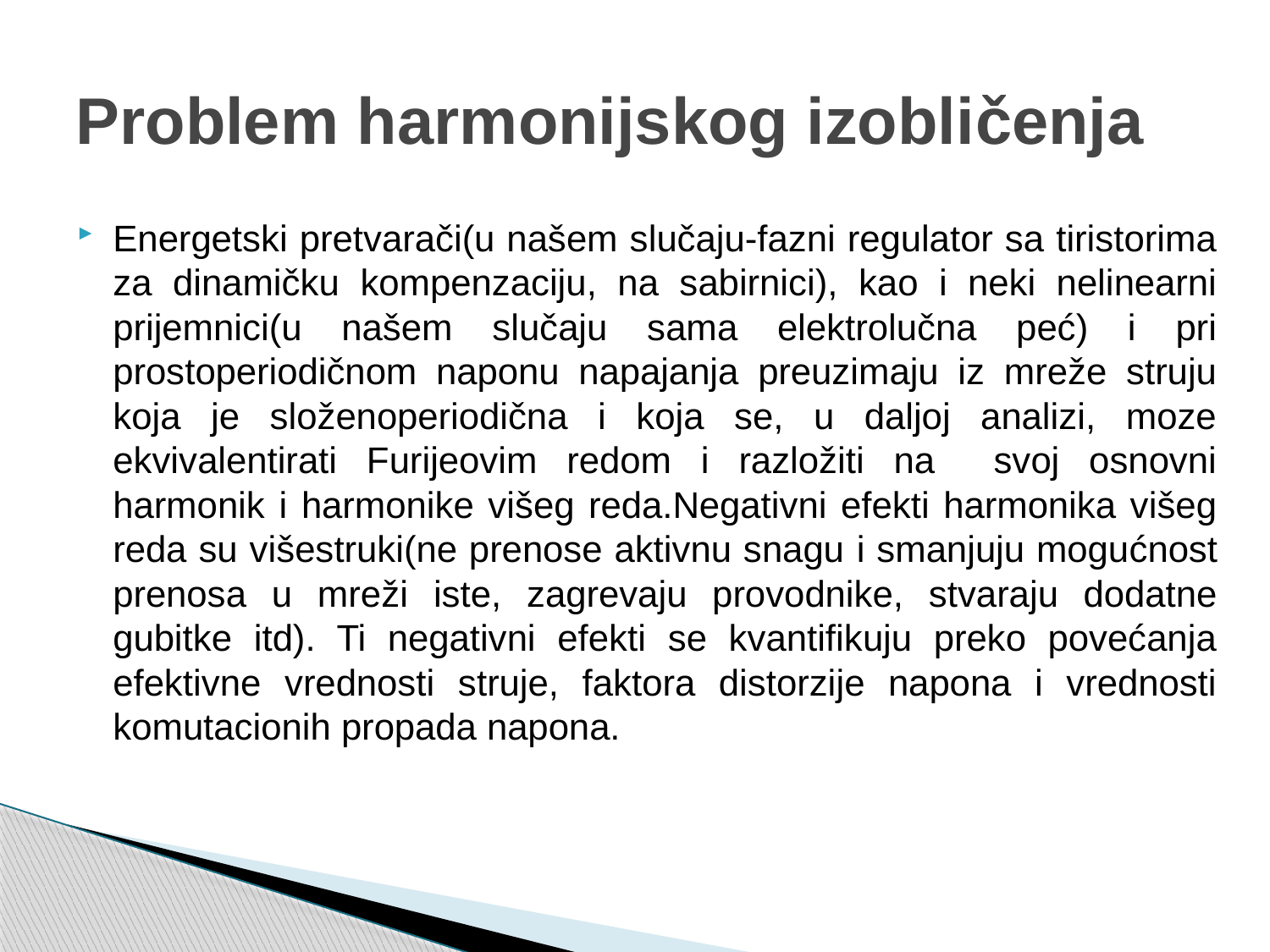

# Problem harmonijskog izobličenja
Energetski pretvarači(u našem slučaju-fazni regulator sa tiristorima za dinamičku kompenzaciju, na sabirnici), kao i neki nelinearni prijemnici(u našem slučaju sama elektrolučna peć) i pri prostoperiodičnom naponu napajanja preuzimaju iz mreže struju koja je složenoperiodična i koja se, u daljoj analizi, moze ekvivalentirati Furijeovim redom i razložiti na  svoj osnovni harmonik i harmonike višeg reda.Negativni efekti harmonika višeg reda su višestruki(ne prenose aktivnu snagu i smanjuju mogućnost prenosa u mreži iste, zagrevaju provodnike, stvaraju dodatne gubitke itd). Ti negativni efekti se kvantifikuju preko povećanja efektivne vrednosti struje, faktora distorzije napona i vrednosti komutacionih propada napona.